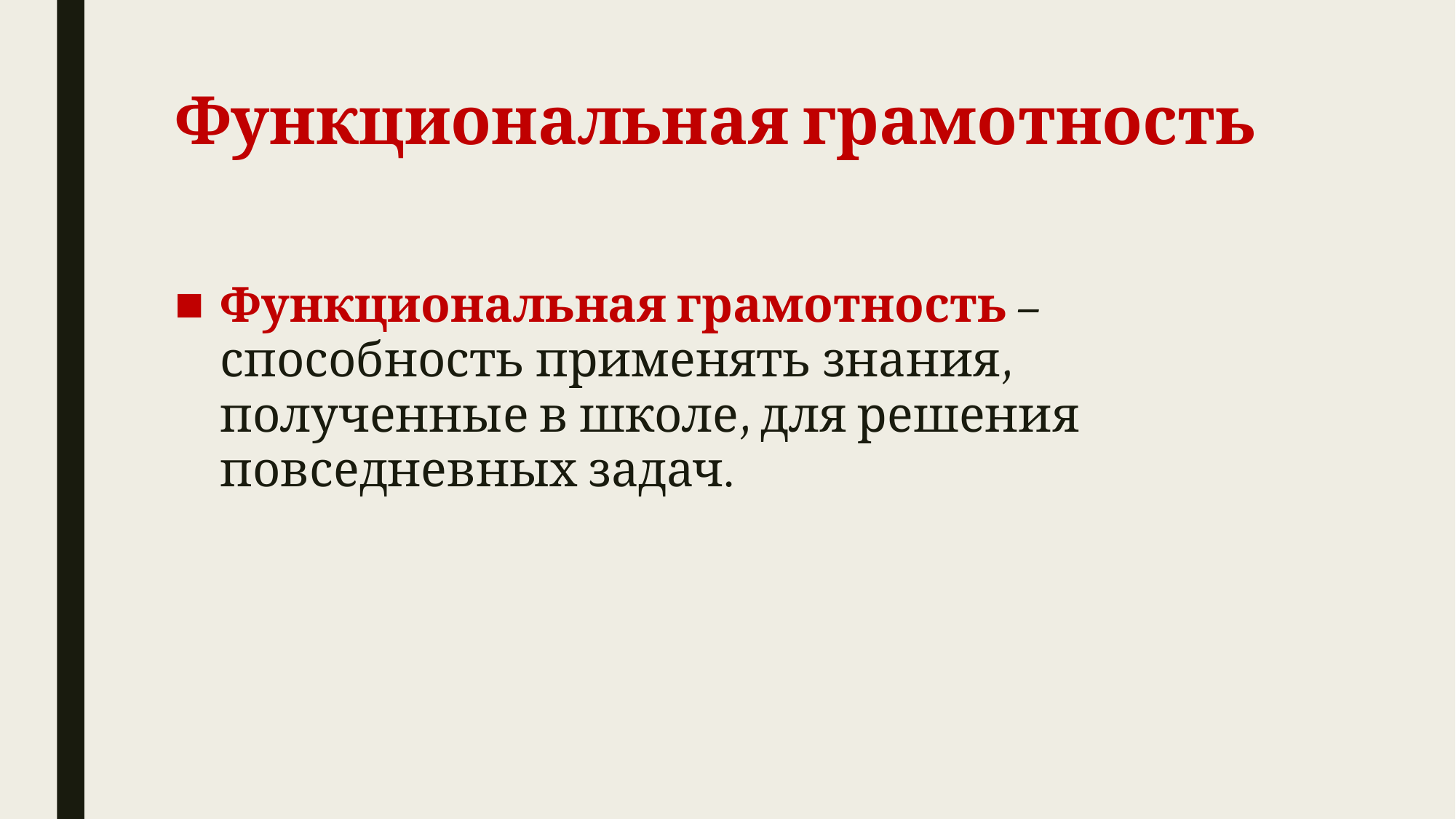

# Функциональная грамотность
Функциональная грамотность – способность применять знания, полученные в школе, для решения повседневных задач.